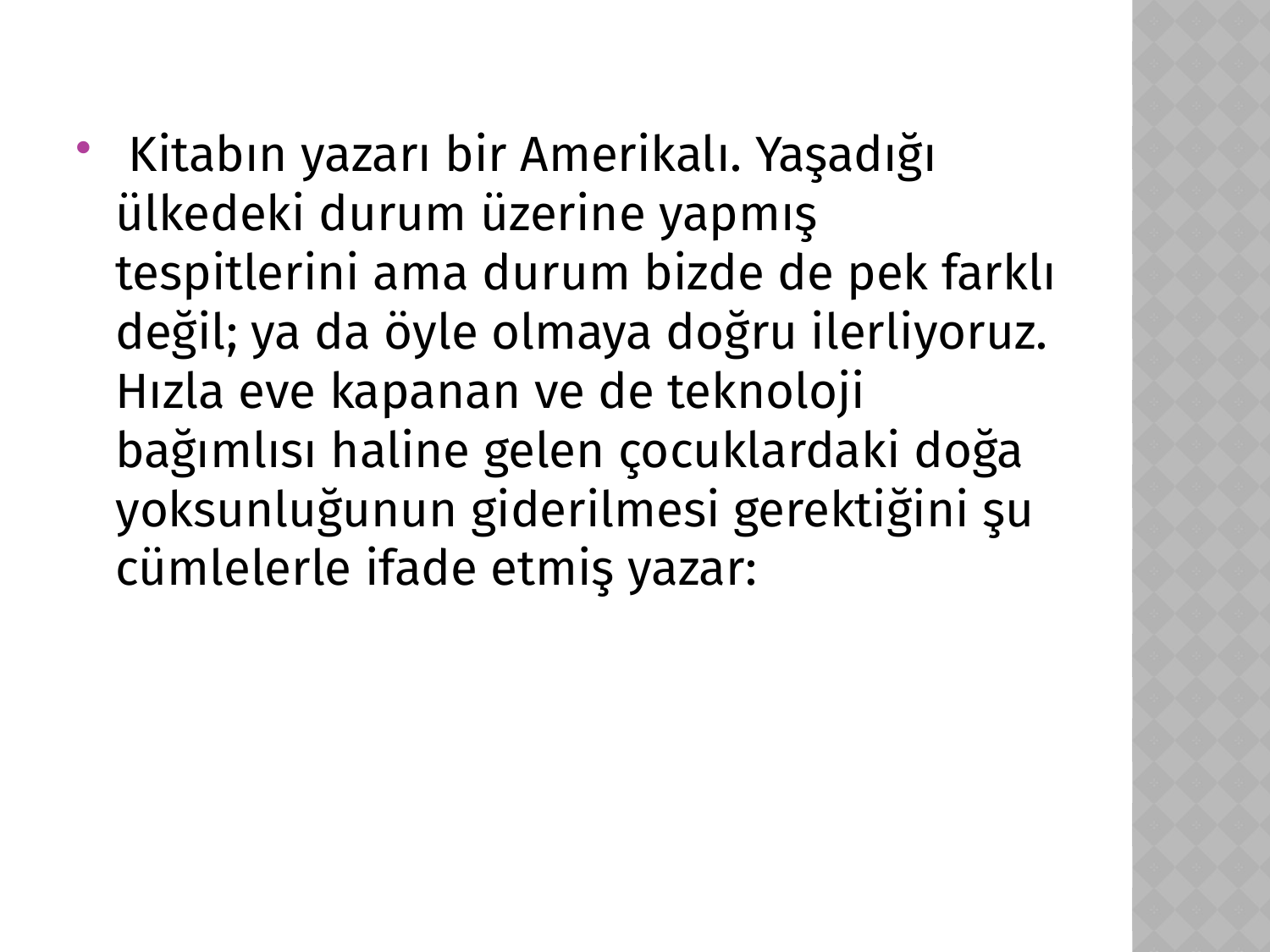

Kitabın yazarı bir Amerikalı. Yaşadığı ülkedeki durum üzerine yapmış tespitlerini ama durum bizde de pek farklı değil; ya da öyle olmaya doğru ilerliyoruz. Hızla eve kapanan ve de teknoloji bağımlısı haline gelen çocuklardaki doğa yoksunluğunun giderilmesi gerektiğini şu cümlelerle ifade etmiş yazar: